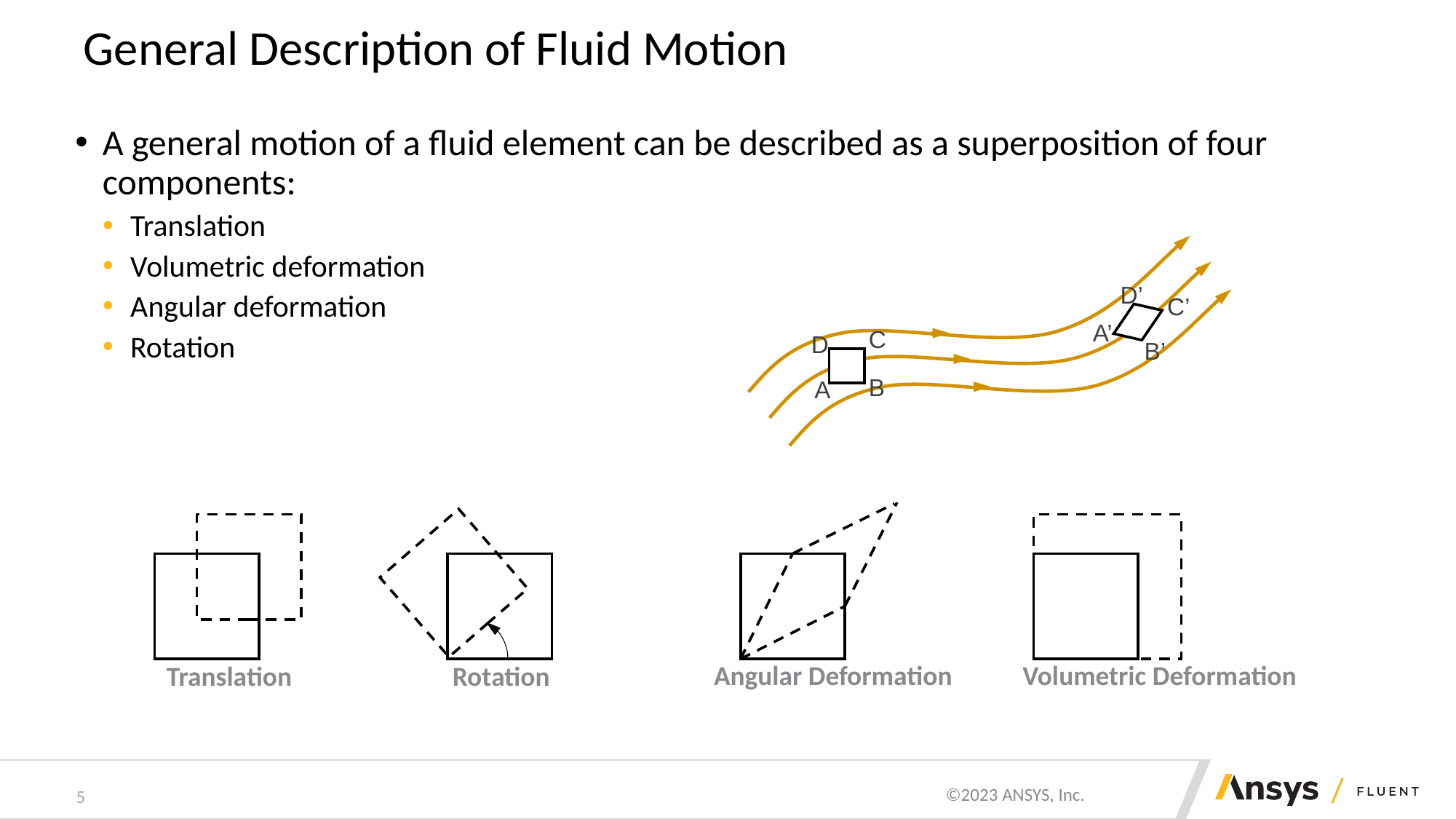

# General Description of Fluid Motion
A general motion of a fluid element can be described as a superposition of four components:
Translation
Volumetric deformation
Angular deformation
Rotation

D’
C’

A’
C

B
A
D
B’

Angular Deformation
Volumetric Deformation
Translation
Rotation
5